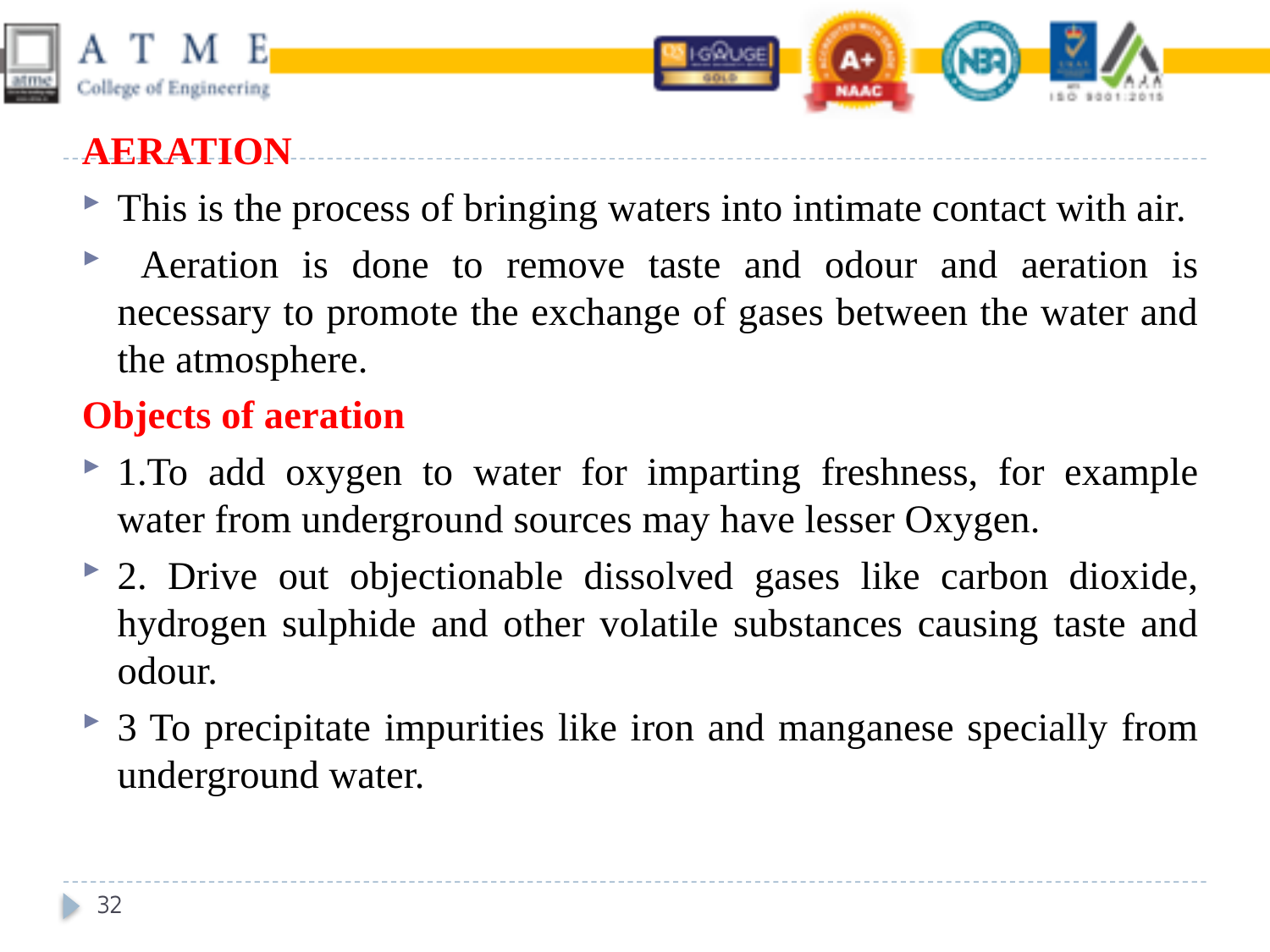

AERATION
This is the process of bringing waters into intimate contact with air.
 Aeration is done to remove taste and odour and aeration is necessary to promote the exchange of gases between the water and the atmosphere.
Objects of aeration
1.To add oxygen to water for imparting freshness, for example water from underground sources may have lesser Oxygen.
2. Drive out objectionable dissolved gases like carbon dioxide, hydrogen sulphide and other volatile substances causing taste and odour.
3 To precipitate impurities like iron and manganese specially from underground water.

32